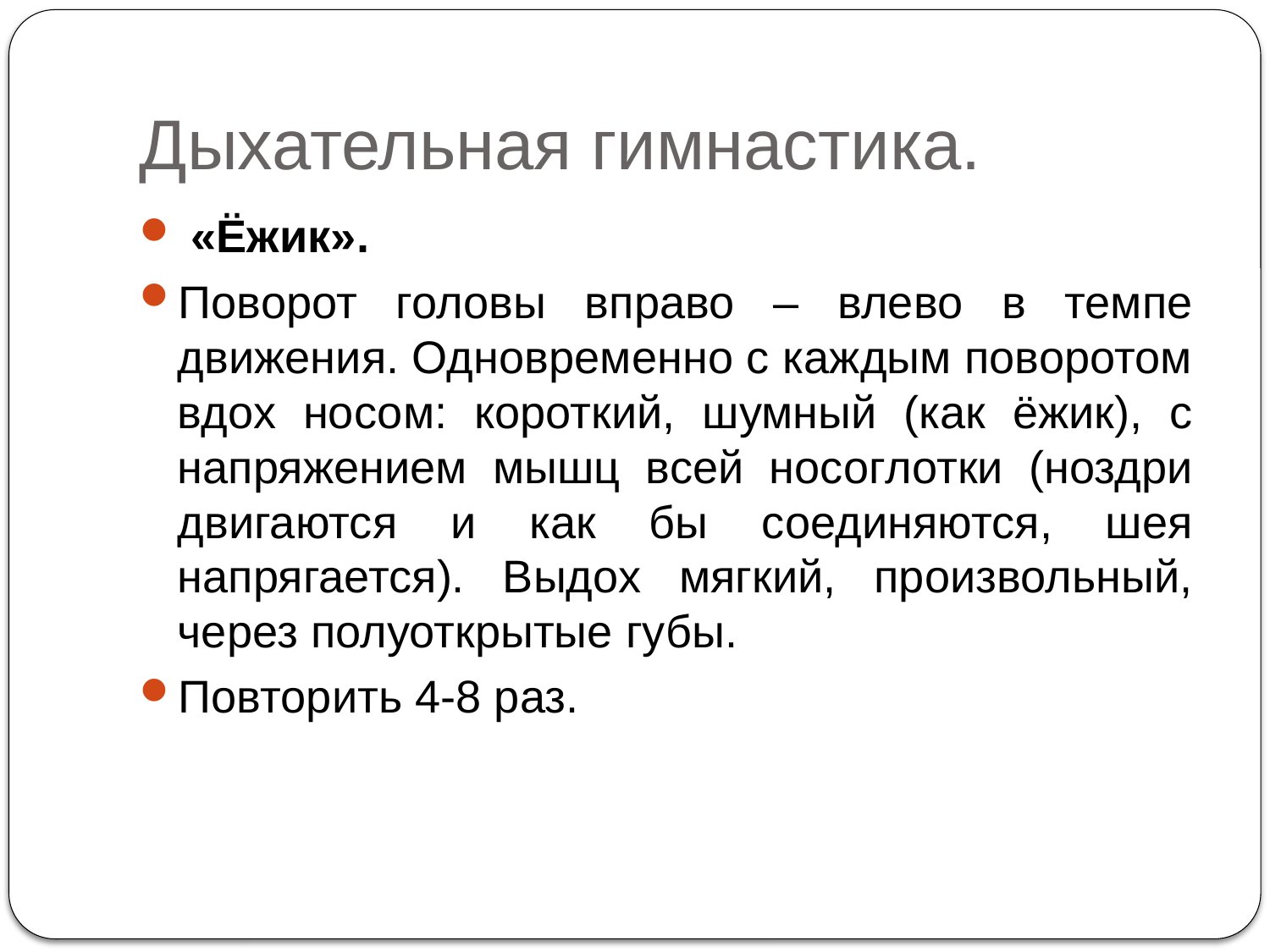

# Дыхательная гимнастика.
 «Ёжик».
Поворот головы вправо – влево в темпе движения. Одновременно с каждым поворотом вдох носом: короткий, шумный (как ёжик), с напряжением мышц всей носоглотки (ноздри двигаются и как бы соединяются, шея напрягается). Выдох мягкий, произвольный, через полуоткрытые губы.
Повторить 4-8 раз.